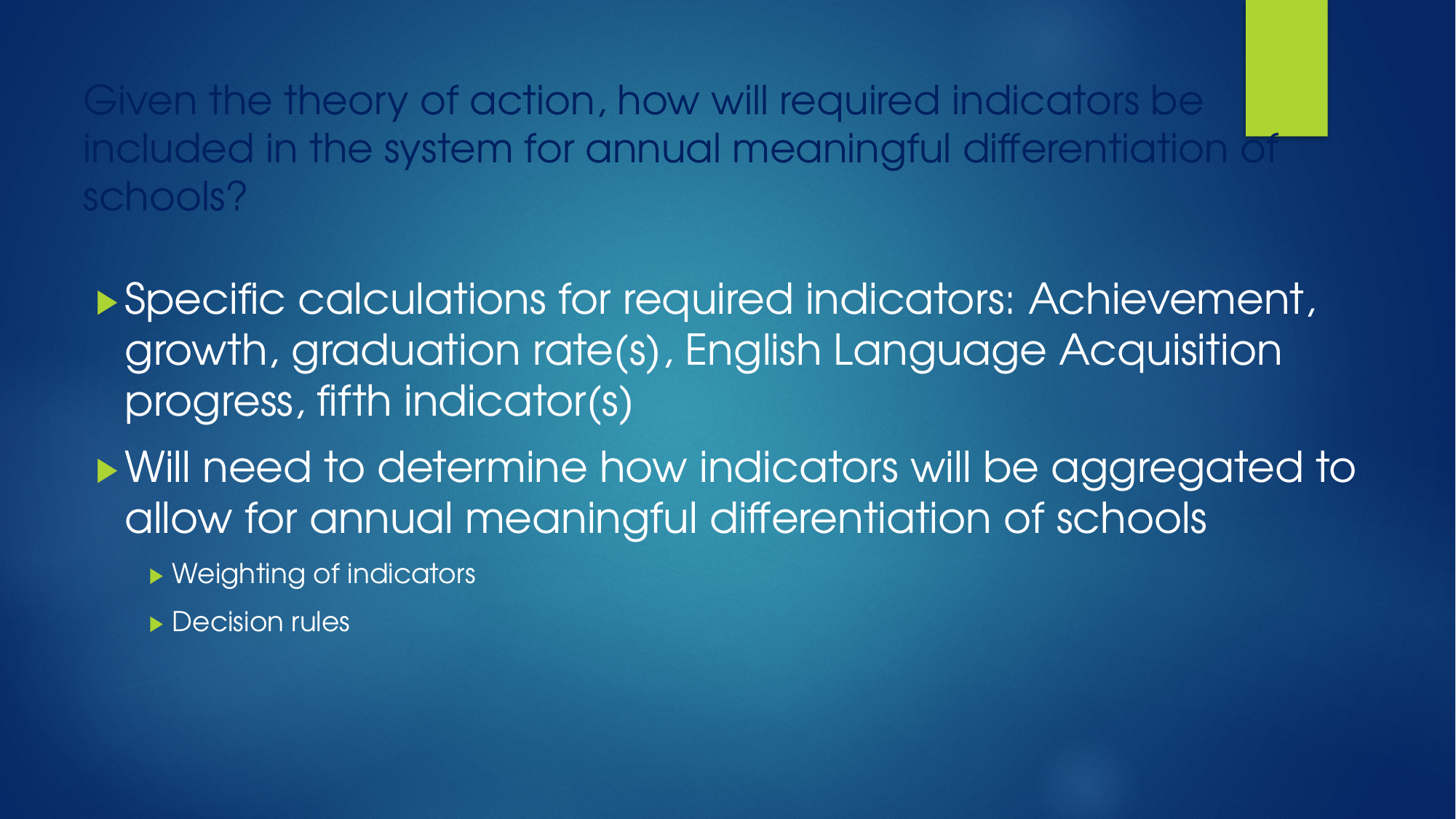

# Given the theory of action, how will required indicators be included in the system for annual meaningful differentiation of schools?
Specific calculations for required indicators: Achievement, growth, graduation rate(s), English Language Acquisition progress, fifth indicator(s)
Will need to determine how indicators will be aggregated to allow for annual meaningful differentiation of schools
Weighting of indicators
Decision rules